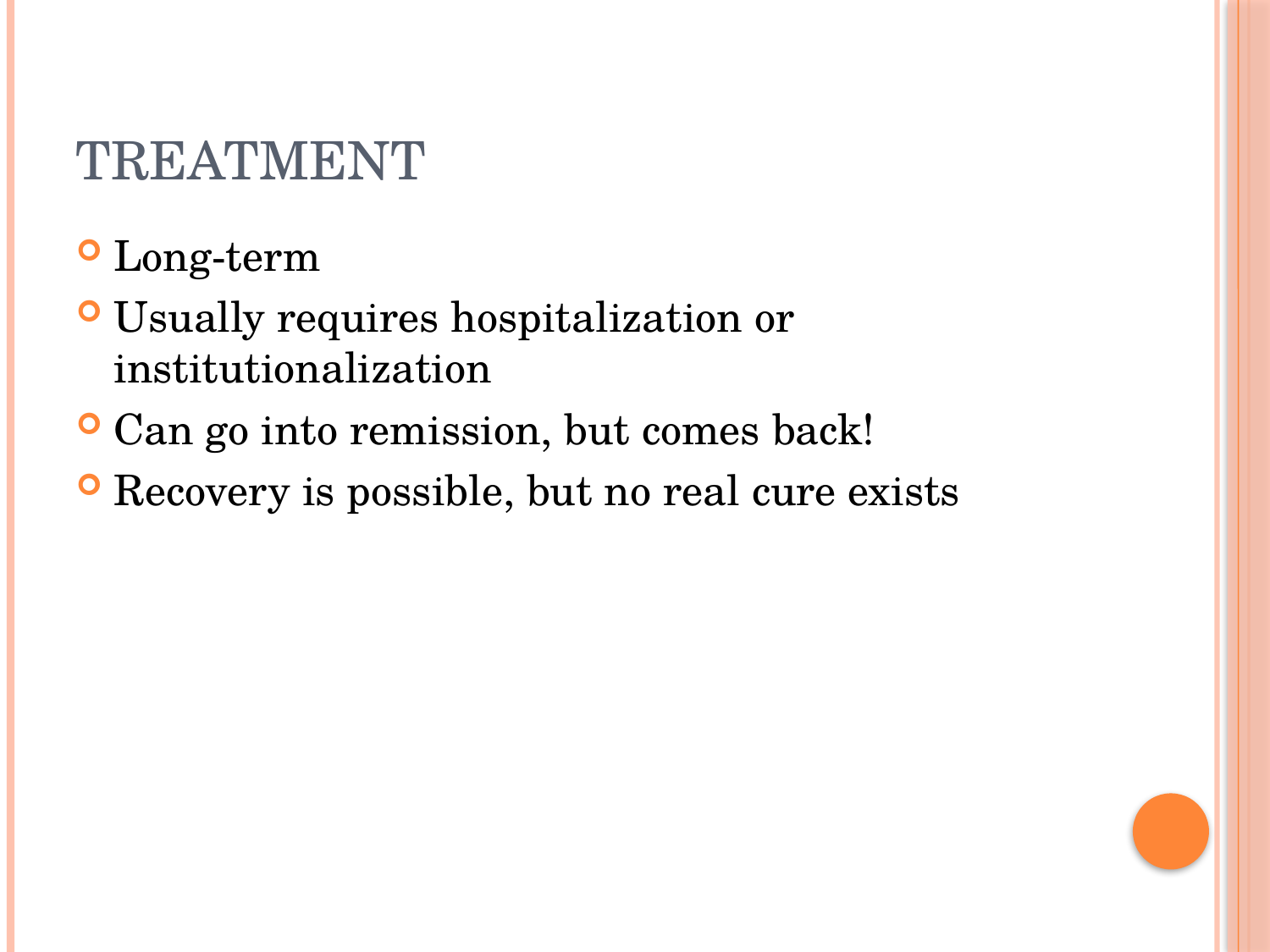

# treatment
Long-term
Usually requires hospitalization or institutionalization
Can go into remission, but comes back!
Recovery is possible, but no real cure exists